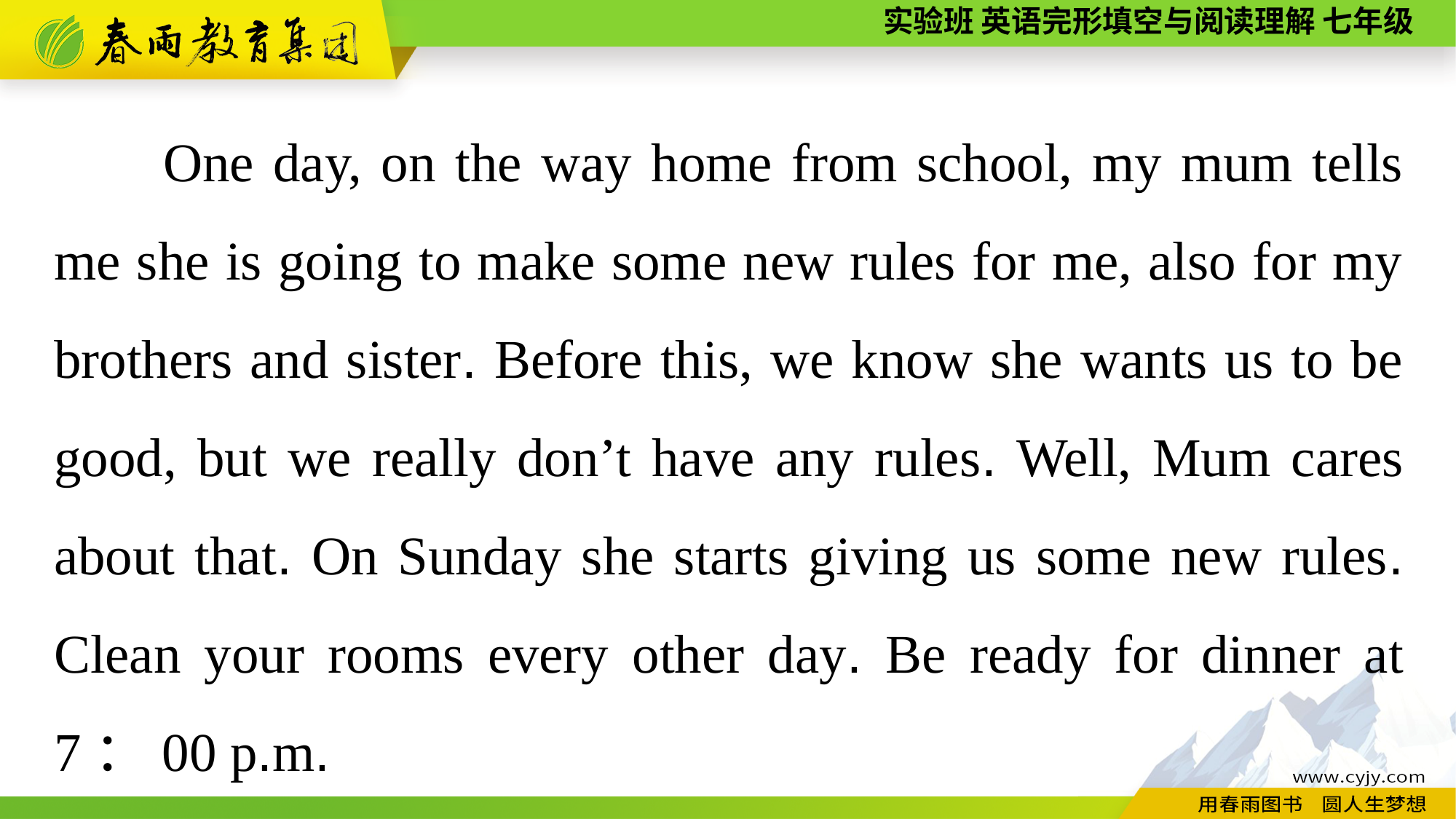

One day, on the way home from school, my mum tells me she is going to make some new rules for me, also for my brothers and sister. Before this, we know she wants us to be good, but we really don’t have any rules. Well, Mum cares about that. On Sunday she starts giving us some new rules. Clean your rooms every other day. Be ready for dinner at 7：00 p.m.